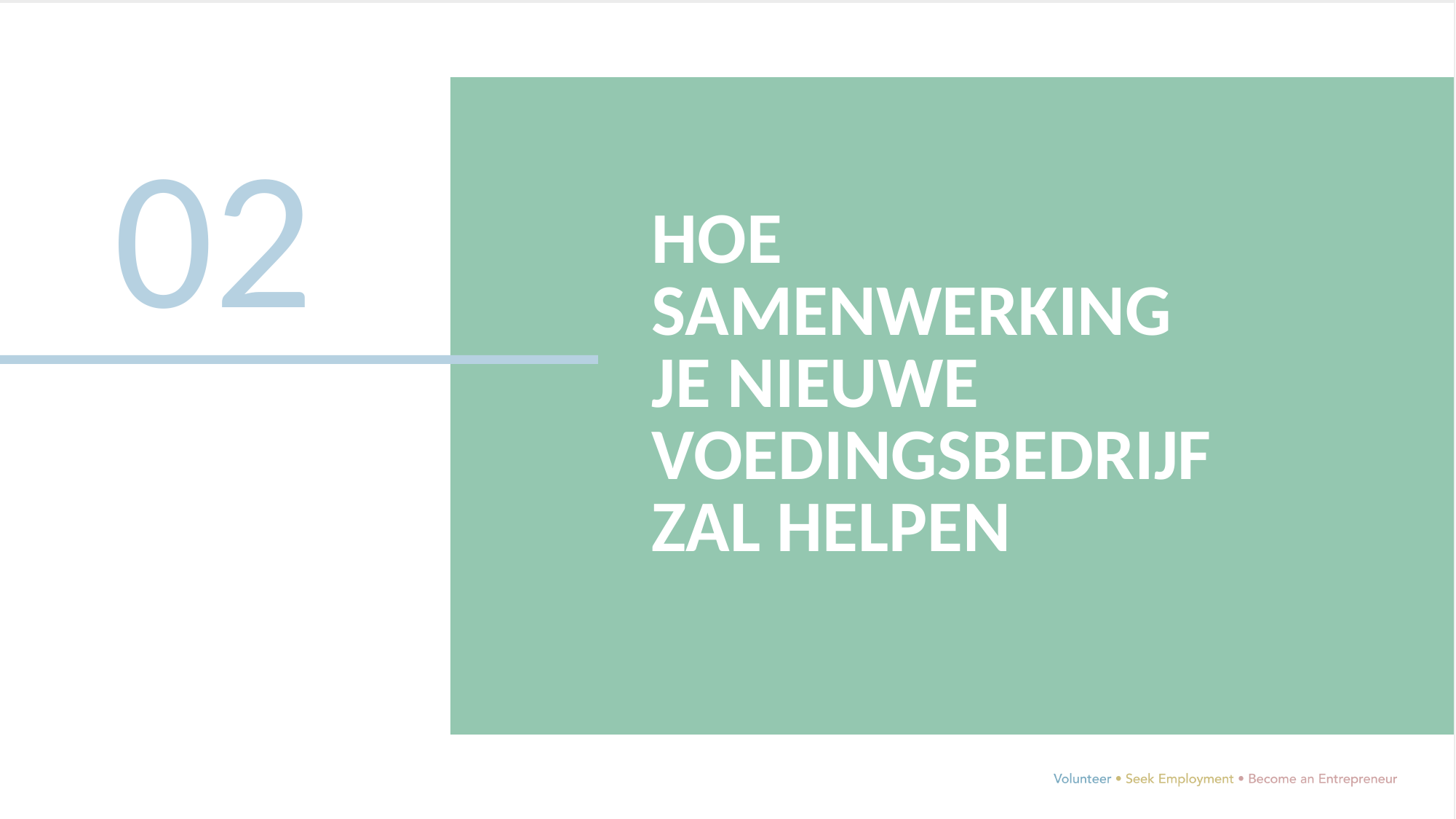

02
HOE SAMENWERKING JE NIEUWE VOEDINGSBEDRIJF ZAL HELPEN